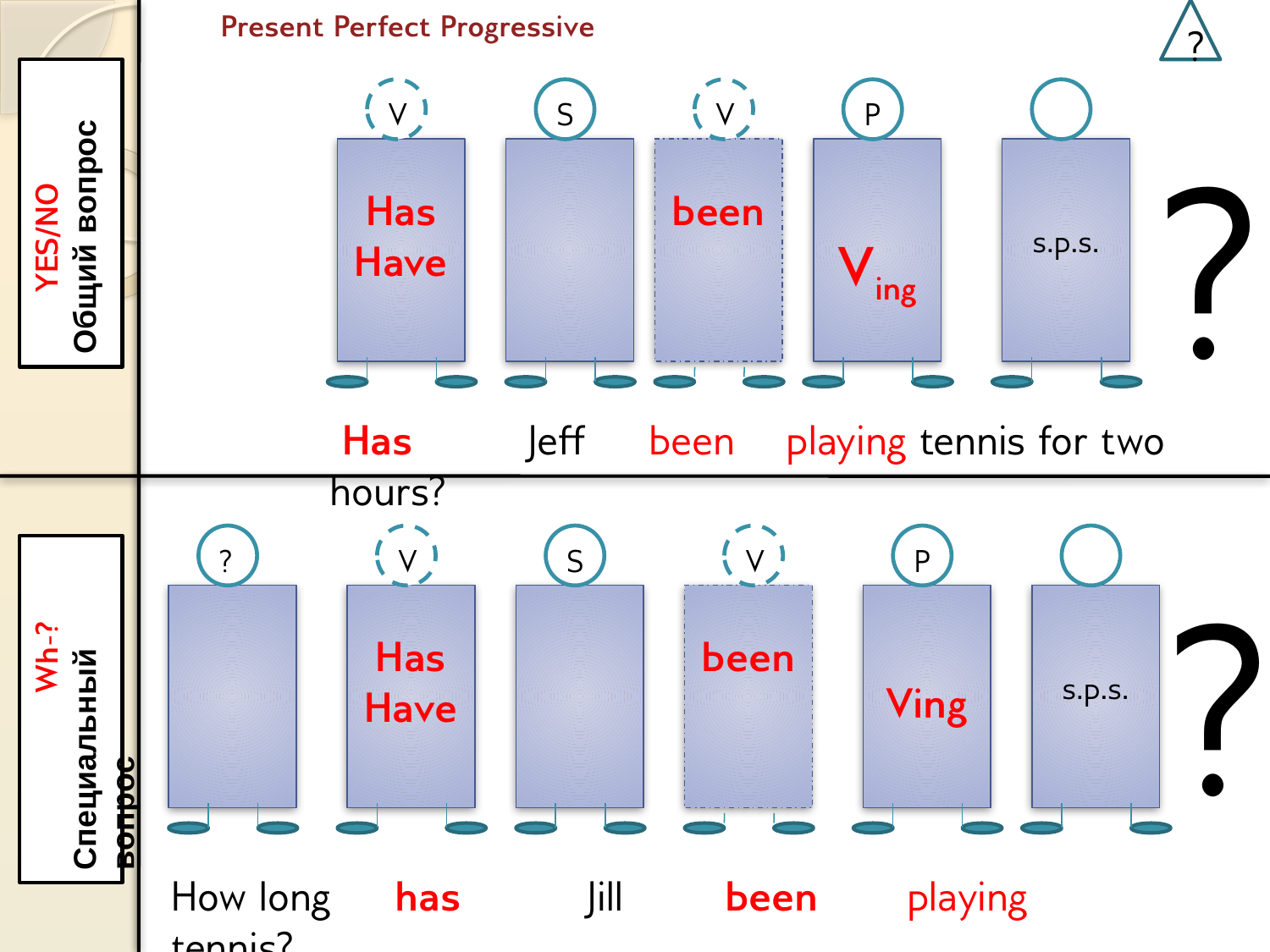

# Present Perfect Progressive
?
      Yes/no
Общий вопрос

V
S
V
P

?

Has
Have

been

Ving

s.p.s.

 Has         Jeff     been    playing tennis for two hours?
?
V
S
V
P

                 Wh-?
Специальный вопрос
?

Has
Have

been

Ving

s.p.s.

How long     has          Jill        been       playing tennis?